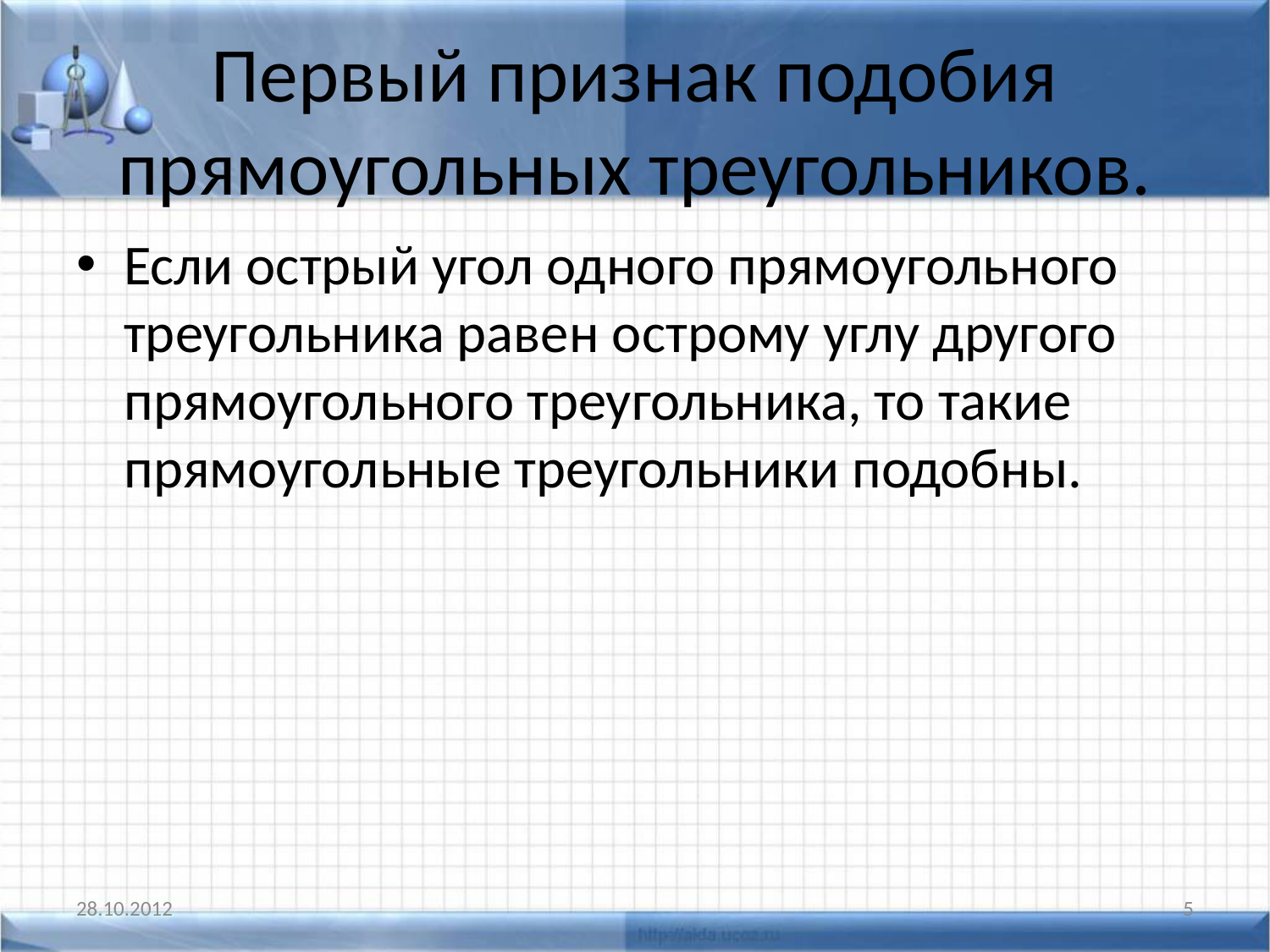

# Первый признак подобия прямоугольных треугольников.
Если острый угол одного прямоугольного треугольника равен острому углу другого прямоугольного треугольника, то такие прямоугольные треугольники подобны.
28.10.2012
5